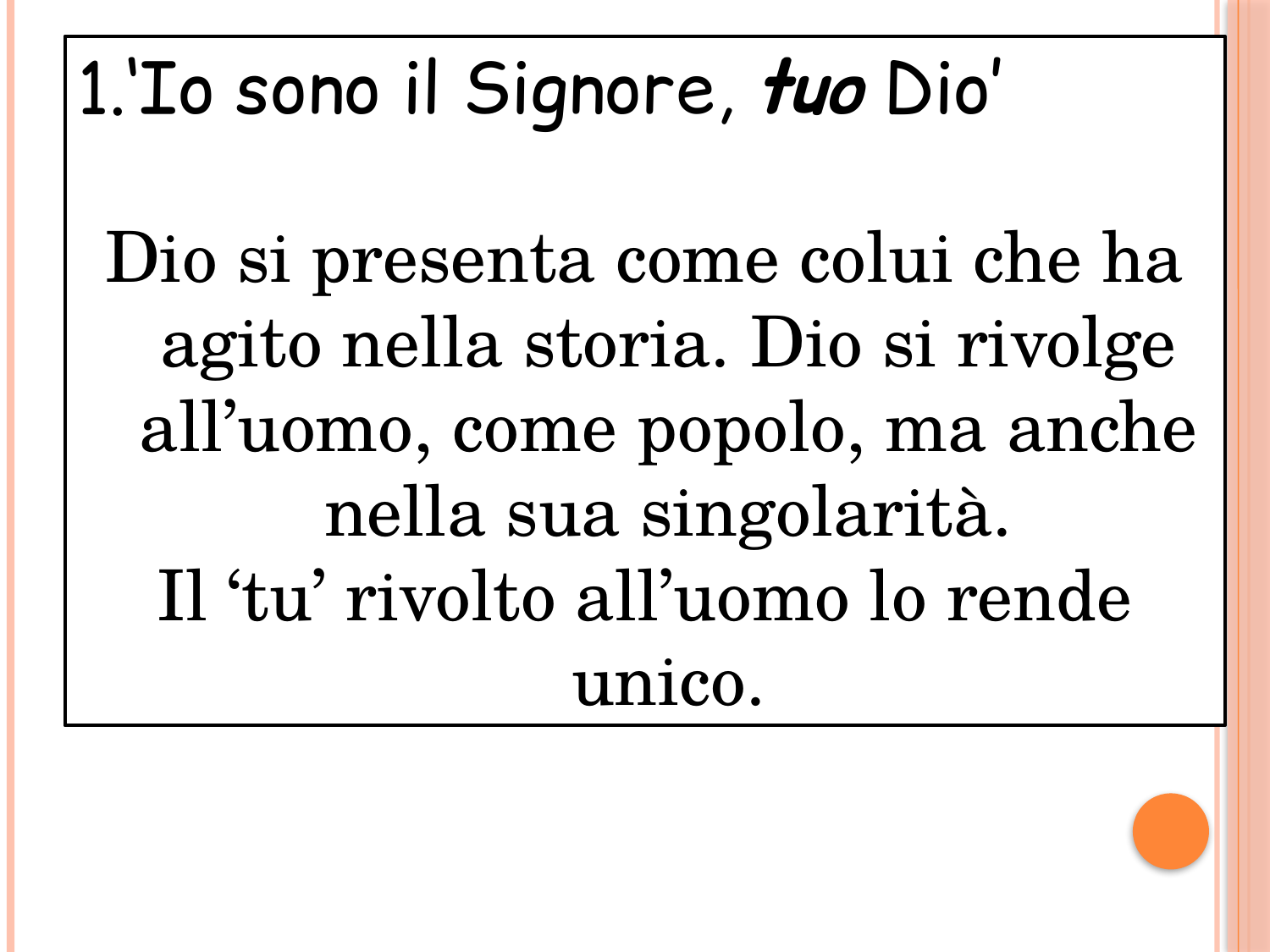

‘Io sono il Signore, tuo Dio’

Dio si presenta come colui che ha agito nella storia. Dio si rivolge all’uomo, come popolo, ma anche nella sua singolarità.
Il ‘tu’ rivolto all’uomo lo rende unico.